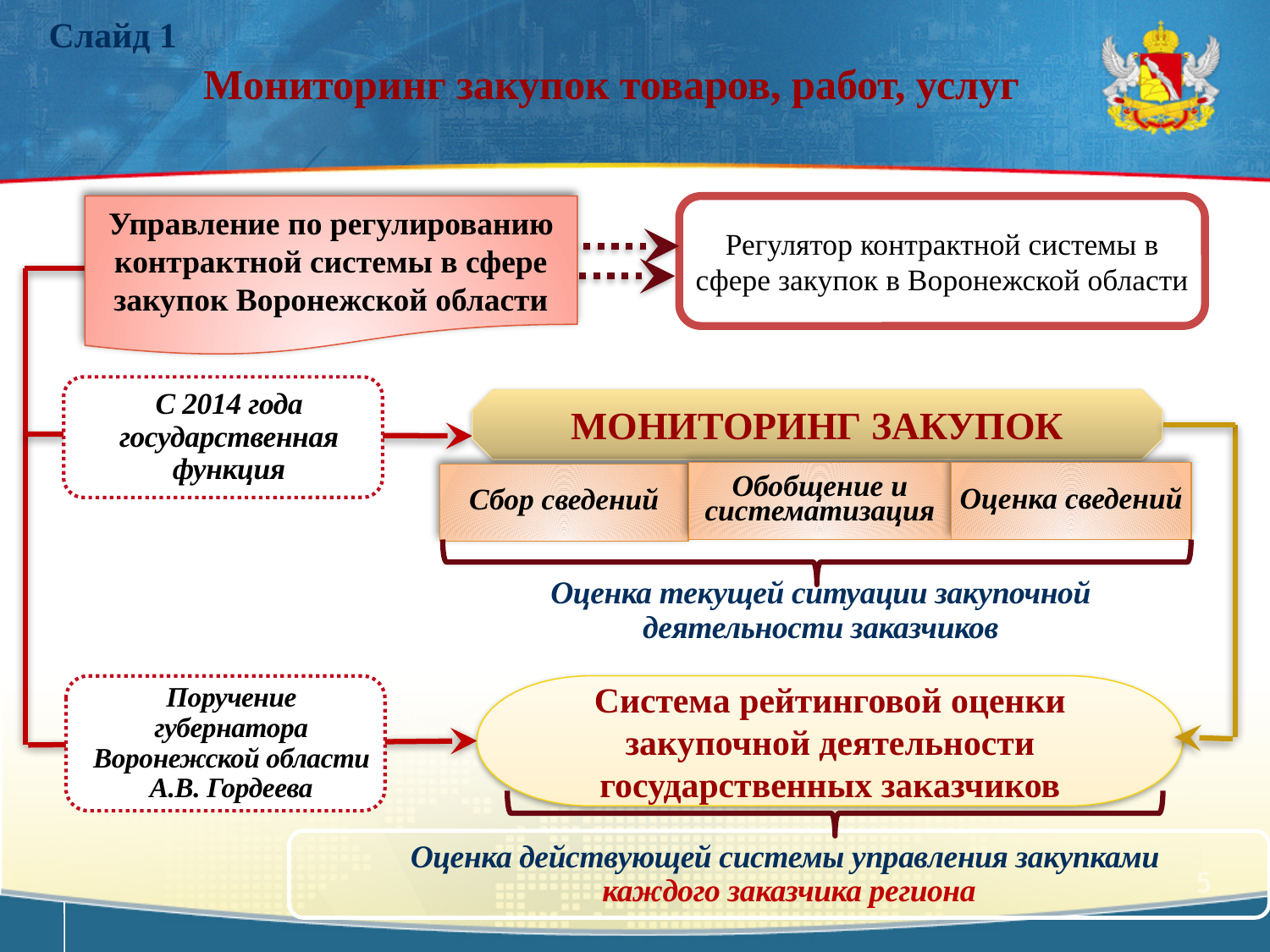

Мониторинг закупок товаров, работ, услуг
Слайд 1

Управление по регулированию контрактной системы в сфере закупок Воронежской области
Регулятор контрактной системы в сфере закупок в Воронежской области
С 2014 года
государственная функция

МОНИТОРИНГ ЗАКУПОК
Обобщение и систематизация
Оценка сведений
Сбор сведений
Оценка текущей ситуации закупочной деятельности заказчиков
Поручение губернатора Воронежской области А.В. Гордеева

Система рейтинговой оценки закупочной деятельности государственных заказчиков
Оценка действующей системы управления закупками
 каждого заказчика региона